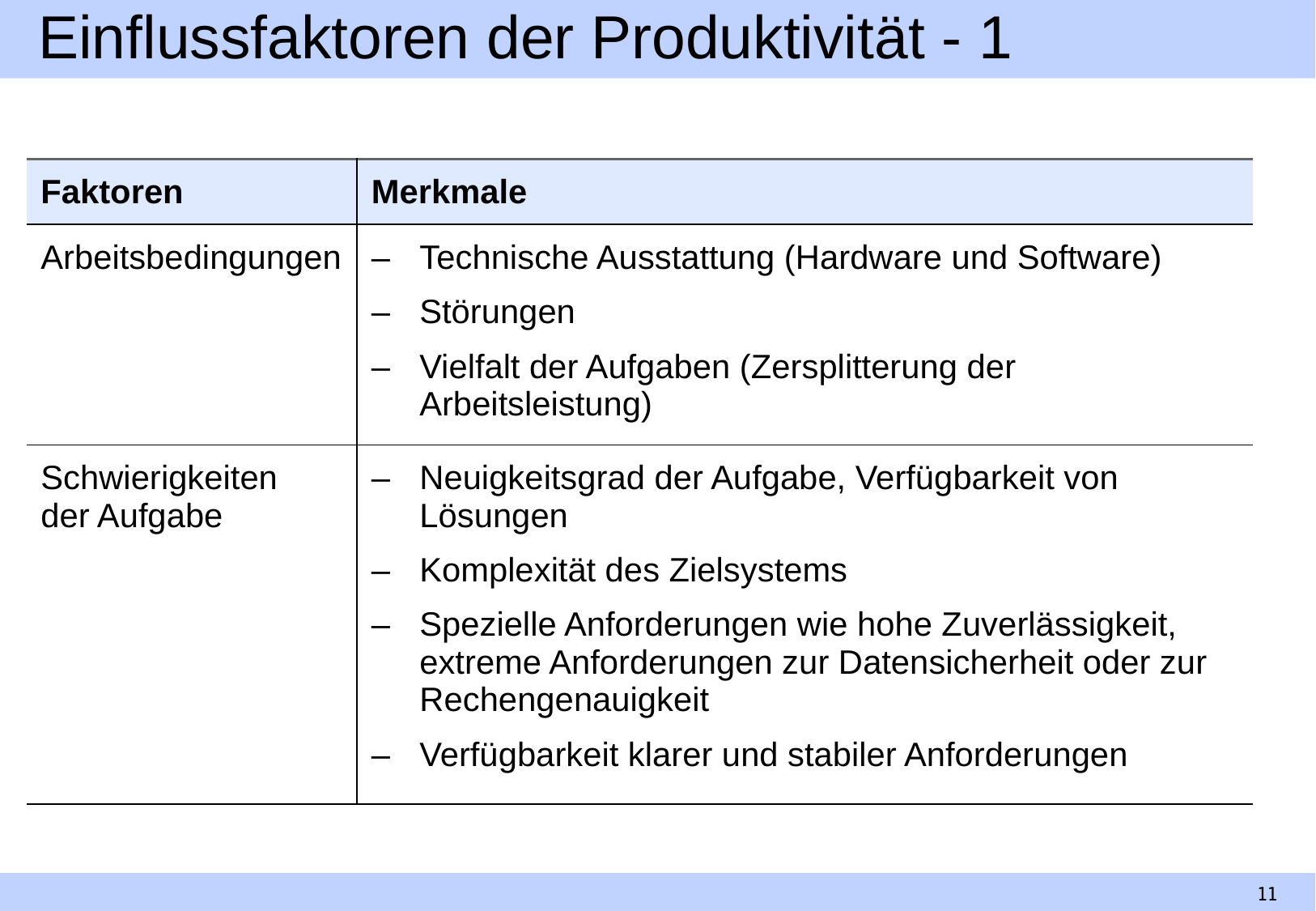

# Einflussfaktoren der Produktivität - 1
| Faktoren | Merkmale |
| --- | --- |
| Arbeitsbedingungen | – Technische Ausstattung (Hardware und Software) – Störungen – Vielfalt der Aufgaben (Zersplitterung der Arbeitsleistung) |
| Schwierigkeiten der Aufgabe | – Neuigkeitsgrad der Aufgabe, Verfügbarkeit von Lösungen – Komplexität des Zielsystems – Spezielle Anforderungen wie hohe Zuverlässigkeit, extreme Anforderungen zur Datensicherheit oder zur Rechengenauigkeit – Verfügbarkeit klarer und stabiler Anforderungen |
11